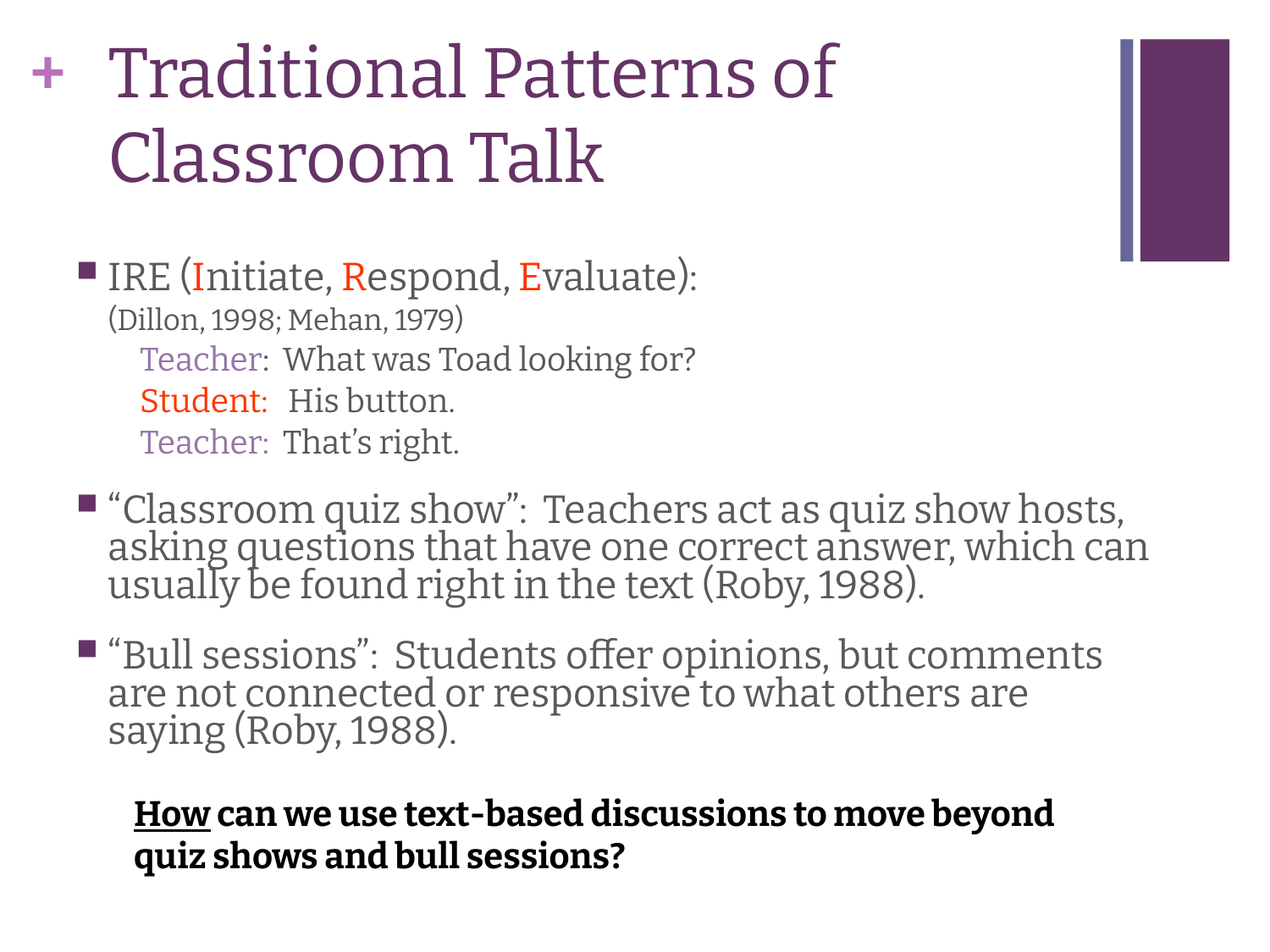

# Traditional Patterns of Classroom Talk
IRE (Initiate, Respond, Evaluate):
(Dillon, 1998; Mehan, 1979)
	Teacher:  What was Toad looking for?
	Student:   His button.
	Teacher:  That’s right.
“Classroom quiz show”:  Teachers act as quiz show hosts, asking questions that have one correct answer, which can usually be found right in the text (Roby, 1988).
“Bull sessions”:  Students offer opinions, but comments are not connected or responsive to what others are saying (Roby, 1988).

How can we use text-based discussions to move beyond quiz shows and bull sessions?